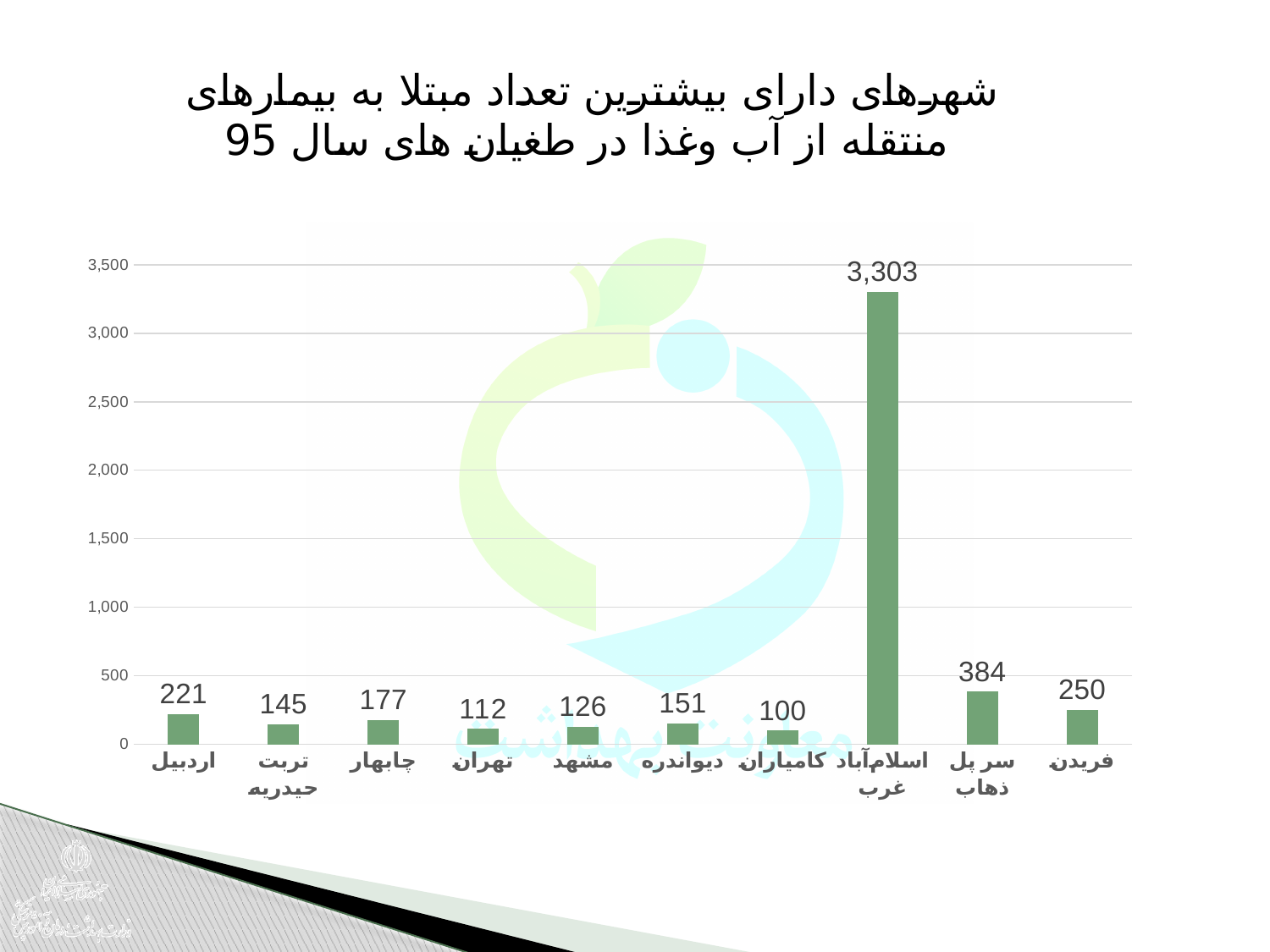

### Chart: شهرهای دارای بیشترین تعداد مبتلا به بیمارهای منتقله از آب وغذا در طغیان های سال 95

| Category | تعداد مبتلایان |
|---|---|
| اردبيل | 221.0 |
| تربت حيدريه | 145.0 |
| چابهار | 177.0 |
| تهران | 112.0 |
| مشهد | 126.0 |
| ديواندره | 151.0 |
| كامياران | 100.0 |
| اسلام‌آباد غرب | 3303.0 |
| سر پل ذهاب | 384.0 |
| فريدن | 250.0 |